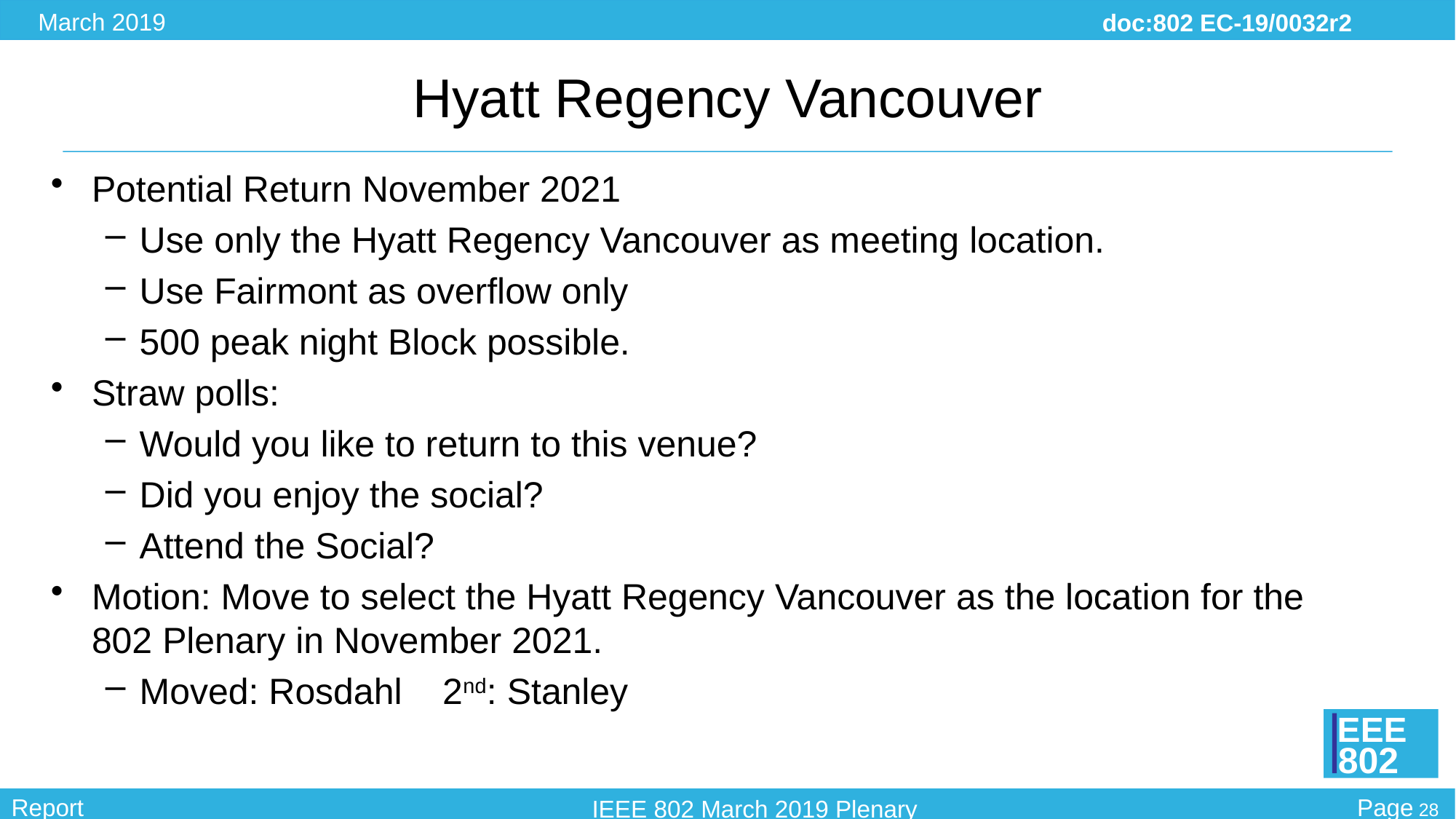

# Hyatt Regency Vancouver
Potential Return November 2021
Use only the Hyatt Regency Vancouver as meeting location.
Use Fairmont as overflow only
500 peak night Block possible.
Straw polls:
Would you like to return to this venue?
Did you enjoy the social?
Attend the Social?
Motion: Move to select the Hyatt Regency Vancouver as the location for the 802 Plenary in November 2021.
Moved: Rosdahl    2nd: Stanley